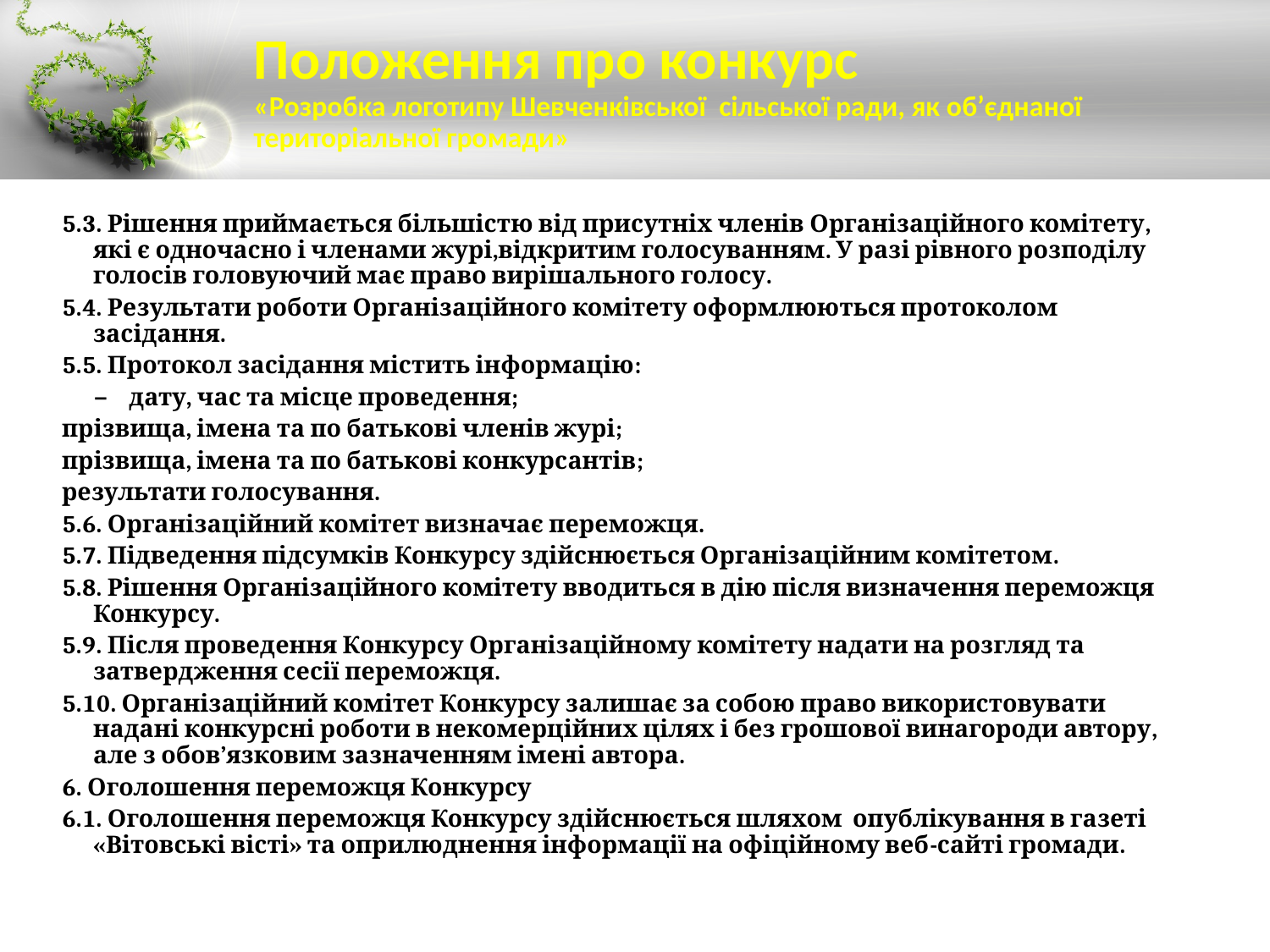

# Положення про конкурс                     «Розробка логотипу Шевченківської  сільської ради, як об’єднаної територіальної громади»
5.3. Рішення приймається більшістю від присутніх членів Організаційного комітету, які є одночасно і членами журі,відкритим голосуванням. У разі рівного розподілу голосів головуючий має право вирішального голосу.
5.4. Результати роботи Організаційного комітету оформлюються протоколом засідання.
5.5. Протокол засідання містить інформацію:
      −    дату, час та місце проведення;
прізвища, імена та по батькові членів журі;
прізвища, імена та по батькові конкурсантів;
результати голосування.
5.6. Організаційний комітет визначає переможця.
5.7. Підведення підсумків Конкурсу здійснюється Організаційним комітетом.
5.8. Рішення Організаційного комітету вводиться в дію після визначення переможця Конкурсу.
5.9. Після проведення Конкурсу Організаційному комітету надати на розгляд та затвердження сесії переможця.
5.10. Організаційний комітет Конкурсу залишає за собою право використовувати надані конкурсні роботи в некомерційних цілях і без грошової винагороди автору, але з обов’язковим зазначенням імені автора.
6. Оголошення переможця Конкурсу
6.1. Оголошення переможця Конкурсу здійснюється шляхом  опублікування в газеті «Вітовські вісті» та оприлюднення інформації на офіційному веб-сайті громади.